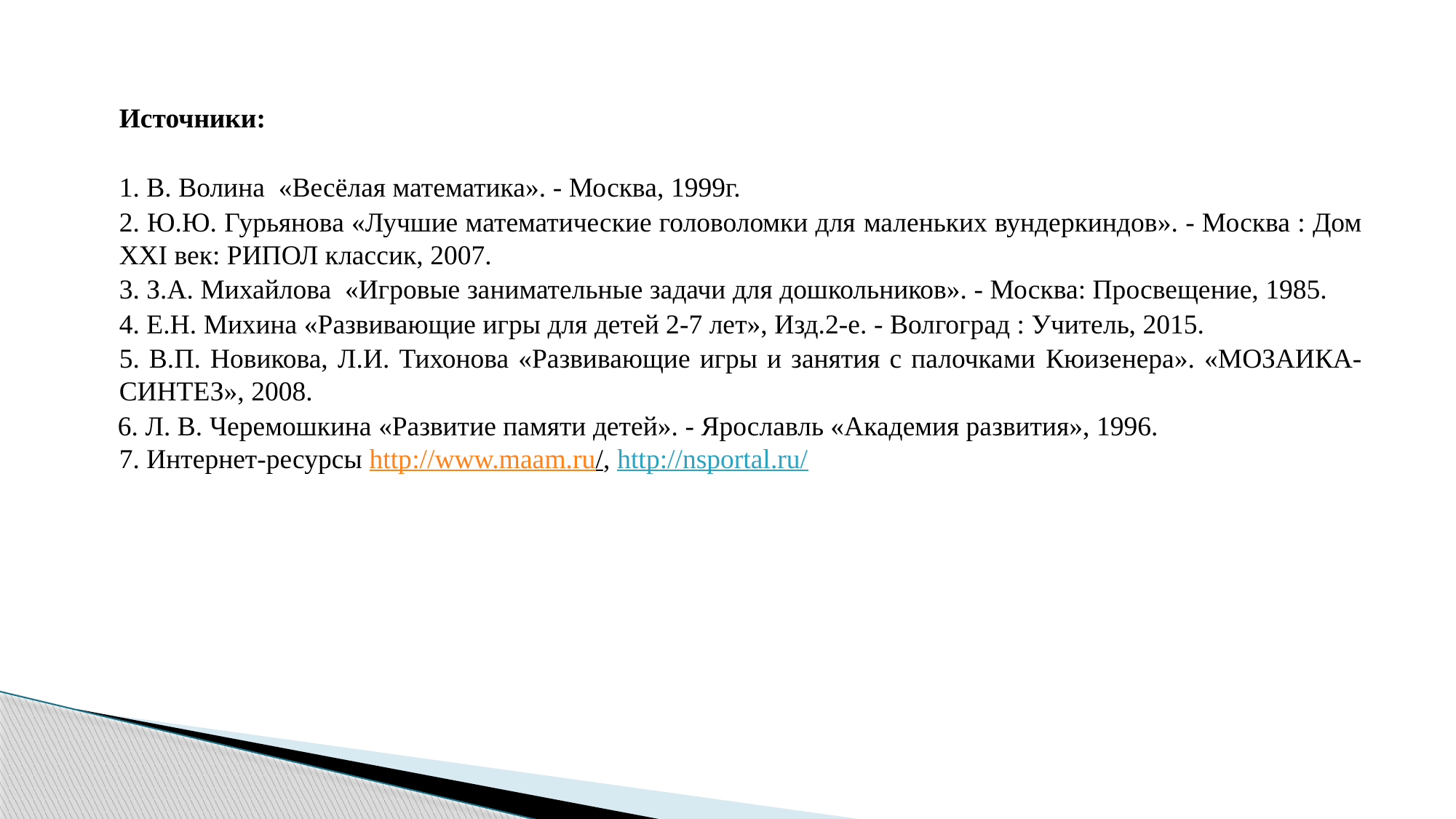

Источники:

1. В. Волина  «Весёлая математика». - Москва, 1999г.
2. Ю.Ю. Гурьянова «Лучшие математические головоломки для маленьких вундеркиндов». - Москва : Дом ХХI век: РИПОЛ классик, 2007.
3. З.А. Михайлова  «Игровые занимательные задачи для дошкольников». - Москва: Просвещение, 1985.
4. Е.Н. Михина «Развивающие игры для детей 2-7 лет», Изд.2-е. - Волгоград : Учитель, 2015.
5. В.П. Новикова, Л.И. Тихонова «Развивающие игры и занятия с палочками Кюизенера». «МОЗАИКА-СИНТЕЗ», 2008.
 6. Л. В. Черемошкина «Развитие памяти детей». - Ярославль «Академия развития», 1996.
7. Интернет-ресурсы http://www.maam.ru/, http://nsportal.ru/